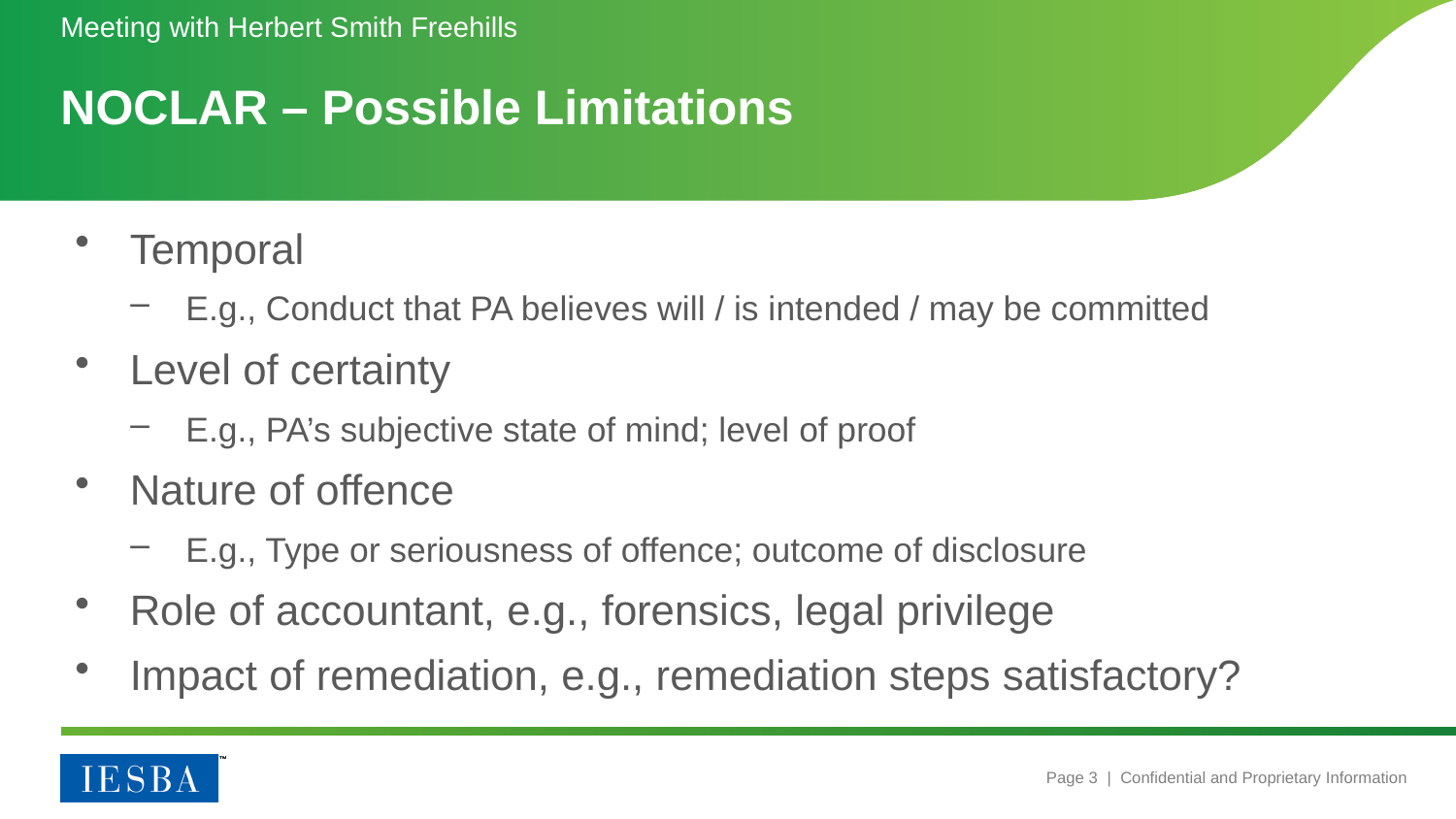

Meeting with Herbert Smith Freehills

# NOCLAR – Possible Limitations
Temporal
E.g., Conduct that PA believes will / is intended / may be committed
Level of certainty
E.g., PA’s subjective state of mind; level of proof
Nature of offence
E.g., Type or seriousness of offence; outcome of disclosure
Role of accountant, e.g., forensics, legal privilege
Impact of remediation, e.g., remediation steps satisfactory?